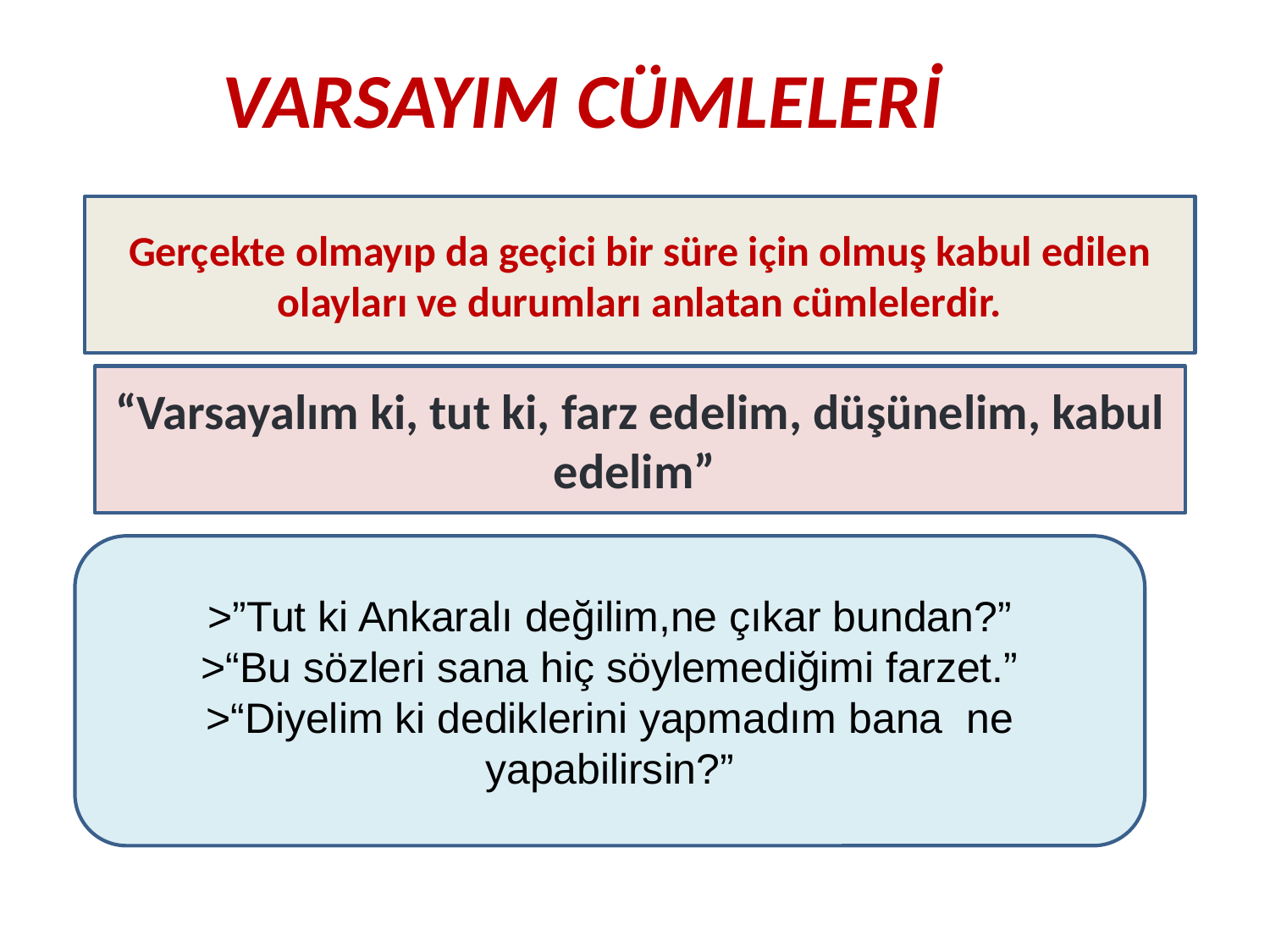

# VARSAYIM CÜMLELERİ
Gerçekte olmayıp da geçici bir süre için olmuş kabul edilen olayları ve durumları anlatan cümlelerdir.

“Varsayalım ki, tut ki, farz edelim, düşünelim, kabul edelim”
˃”Tut ki Ankaralı değilim,ne çıkar bundan?”
˃“Bu sözleri sana hiç söylemediğimi farzet.”
˃“Diyelim ki dediklerini yapmadım bana  ne yapabilirsin?”